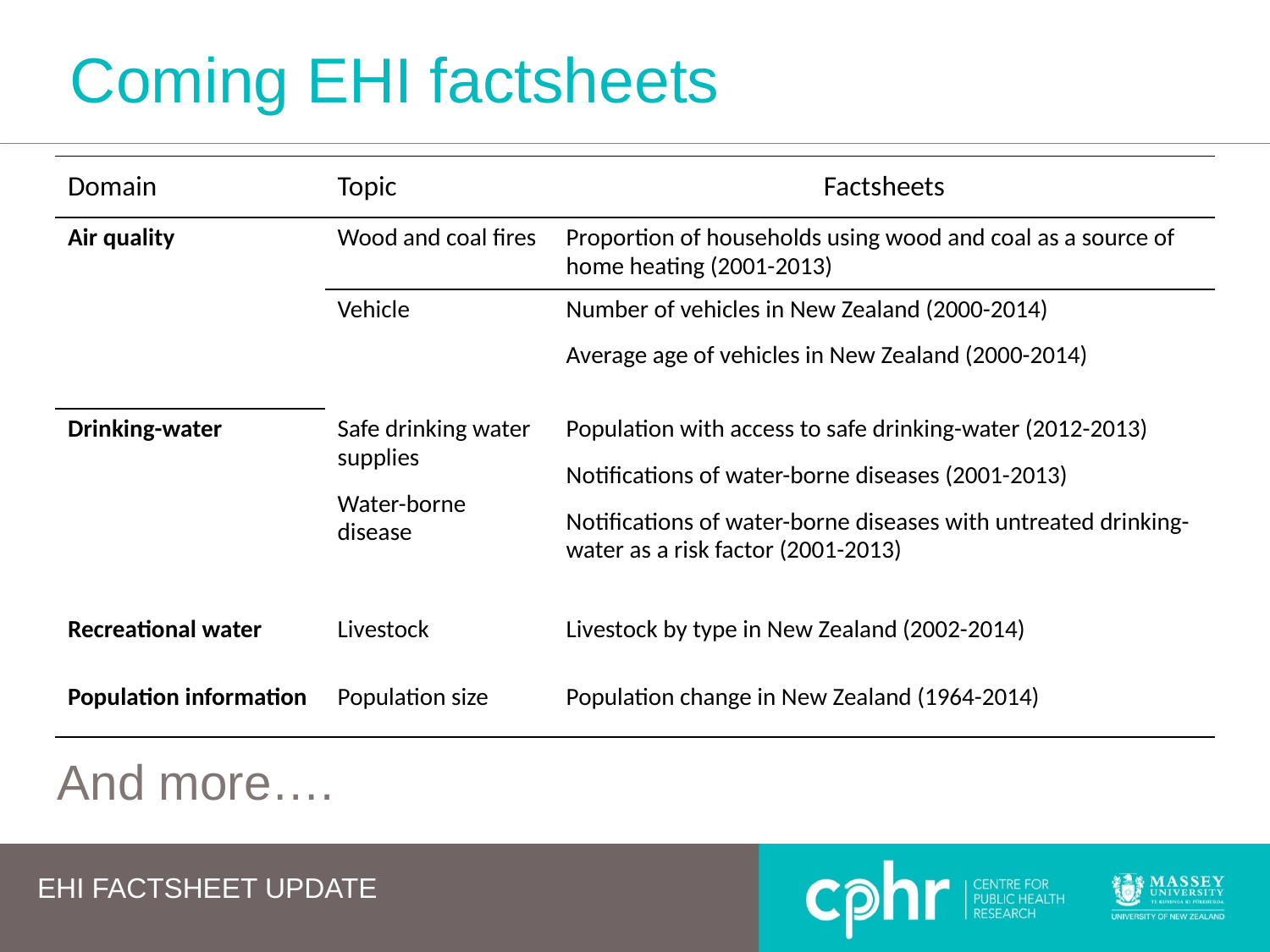

# Coming EHI factsheets
| Domain | Topic | Factsheets |
| --- | --- | --- |
| Air quality | Wood and coal fires | Proportion of households using wood and coal as a source of home heating (2001-2013) |
|  | Vehicle | Number of vehicles in New Zealand (2000-2014) Average age of vehicles in New Zealand (2000-2014) |
| Drinking-water | Safe drinking water supplies Water-borne disease | Population with access to safe drinking-water (2012-2013) Notifications of water-borne diseases (2001-2013) Notifications of water-borne diseases with untreated drinking-water as a risk factor (2001-2013) |
| Recreational water | Livestock | Livestock by type in New Zealand (2002-2014) |
| Population information | Population size | Population change in New Zealand (1964-2014) |

And more….

EHI FACTSHEET UPDATE